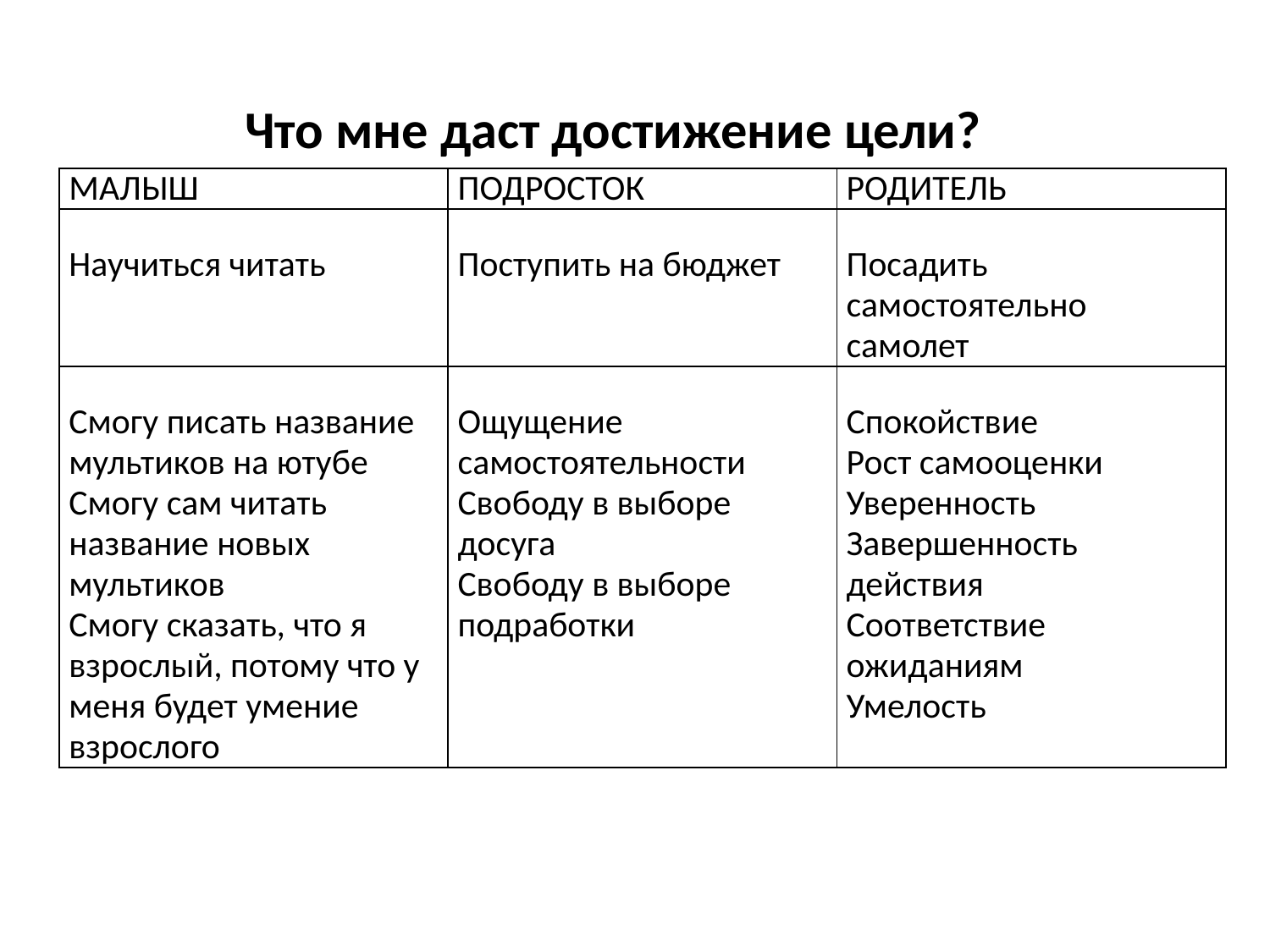

Что мне даст достижение цели?
| МАЛЫШ | ПОДРОСТОК | РОДИТЕЛЬ |
| --- | --- | --- |
| Научиться читать | Поступить на бюджет | Посадить самостоятельно самолет |
| Смогу писать название мультиков на ютубе Смогу сам читать название новых мультиков Смогу сказать, что я взрослый, потому что у меня будет умение взрослого | Ощущение самостоятельности Свободу в выборе досуга Свободу в выборе подработки | Спокойствие Рост самооценки Уверенность Завершенность действия Соответствие ожиданиям Умелость |